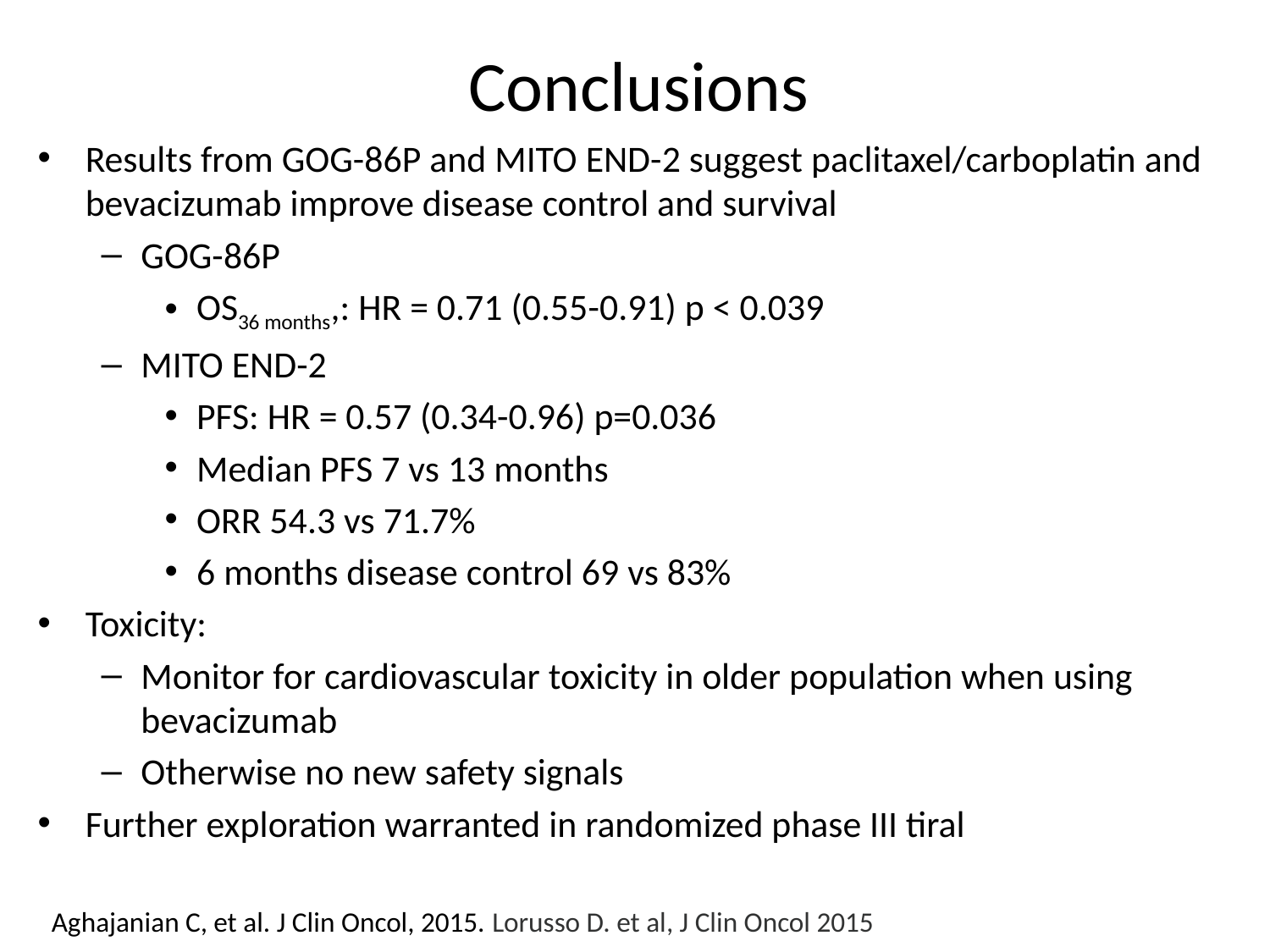

# Conclusions
Results from GOG-86P and MITO END-2 suggest paclitaxel/carboplatin and bevacizumab improve disease control and survival
GOG-86P
OS36 months,: HR = 0.71 (0.55-0.91) p < 0.039
MITO END-2
PFS: HR = 0.57 (0.34-0.96) p=0.036
Median PFS 7 vs 13 months
ORR 54.3 vs 71.7%
6 months disease control 69 vs 83%
Toxicity:
Monitor for cardiovascular toxicity in older population when using bevacizumab
Otherwise no new safety signals
Further exploration warranted in randomized phase III tiral
Aghajanian C, et al. J Clin Oncol, 2015. Lorusso D. et al, J Clin Oncol 2015